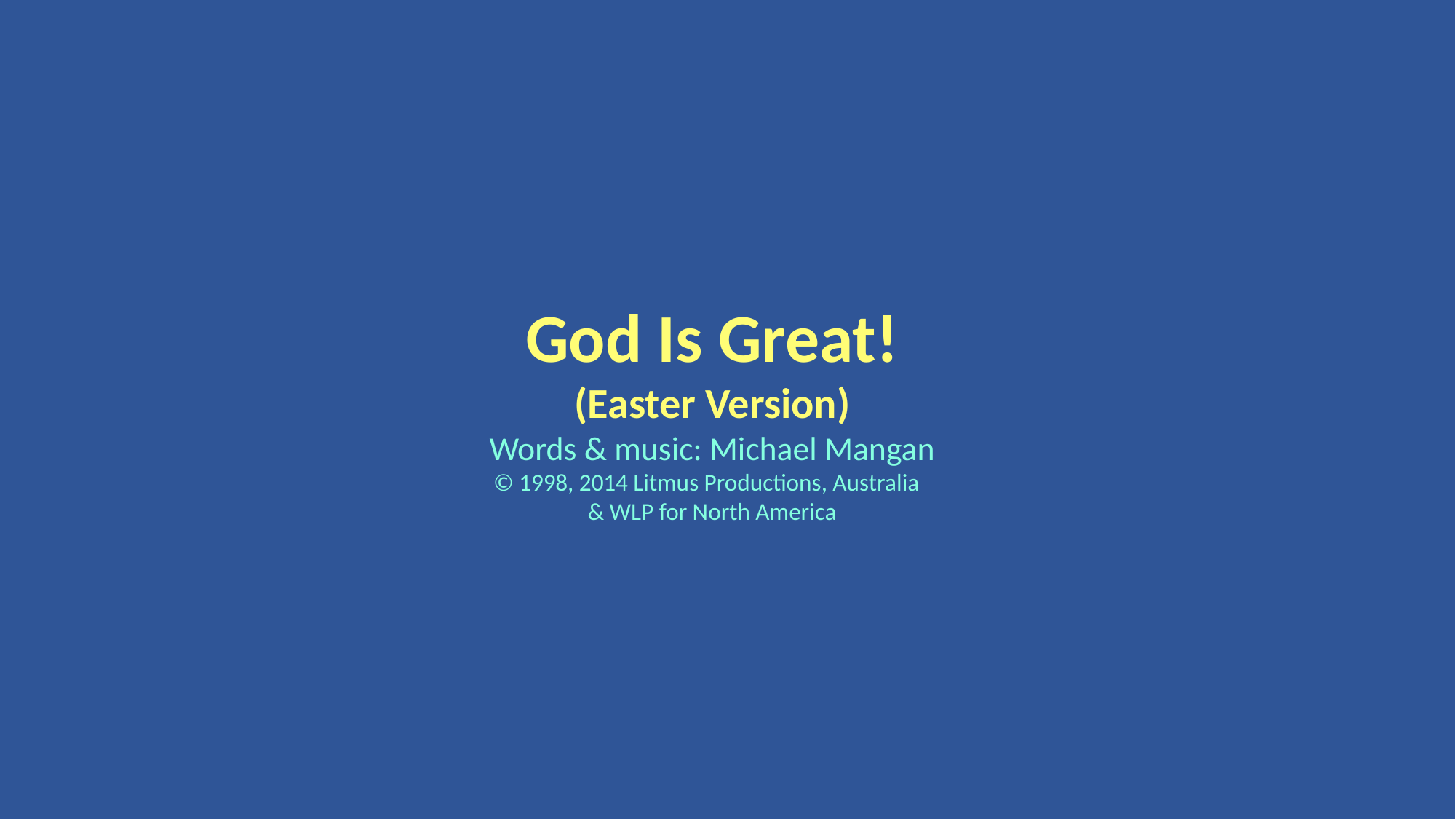

God Is Great!
(Easter Version)
Words & music: Michael Mangan
© 1998, 2014 Litmus Productions, Australia
& WLP for North America